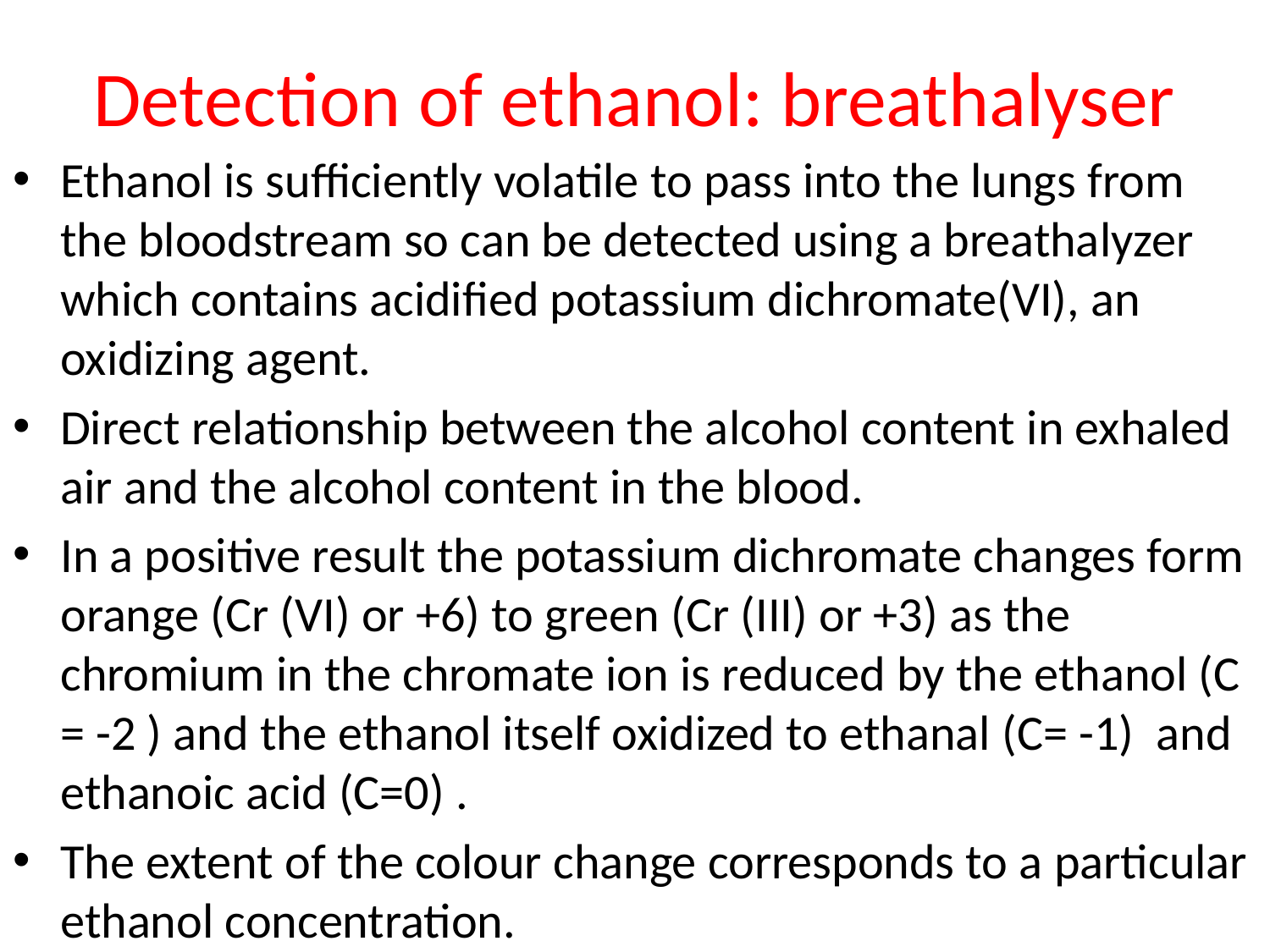

# Detection of ethanol: breathalyser
Ethanol is sufficiently volatile to pass into the lungs from the bloodstream so can be detected using a breathalyzer which contains acidified potassium dichromate(VI), an oxidizing agent.
Direct relationship between the alcohol content in exhaled air and the alcohol content in the blood.
In a positive result the potassium dichromate changes form orange (Cr (VI) or +6) to green (Cr (III) or +3) as the chromium in the chromate ion is reduced by the ethanol (C = -2 ) and the ethanol itself oxidized to ethanal (C= -1)  and ethanoic acid (C=0) .
The extent of the colour change corresponds to a particular ethanol concentration.